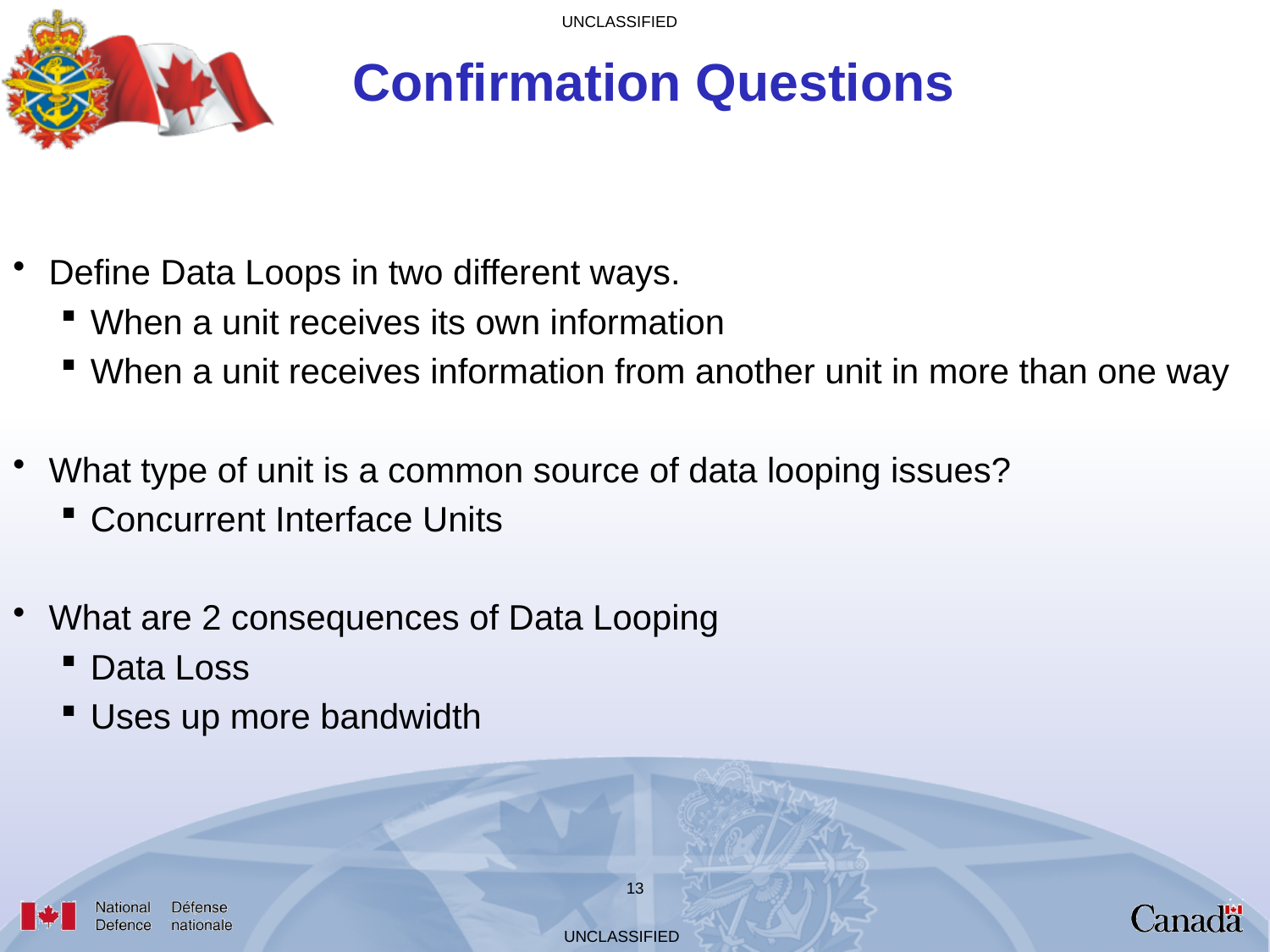

# Confirmation Questions
Define Data Loops in two different ways.
When a unit receives its own information
When a unit receives information from another unit in more than one way

What type of unit is a common source of data looping issues?
Concurrent Interface Units

What are 2 consequences of Data Looping
Data Loss
Uses up more bandwidth